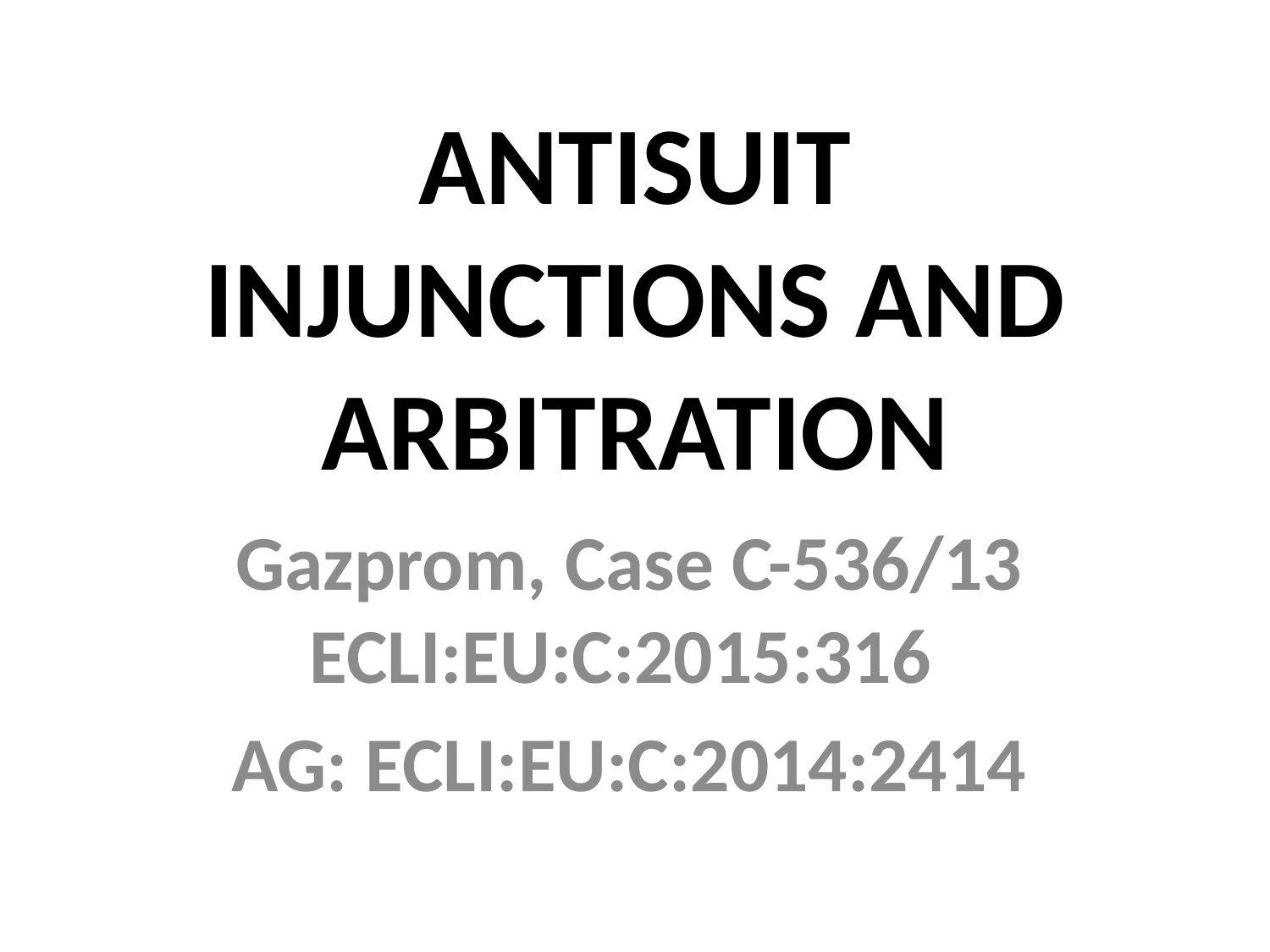

# ANTISUIT INJUNCTIONS AND ARBITRATION
Gazprom, Case C-536/13 ECLI:EU:C:2015:316
AG: ECLI:EU:C:2014:2414